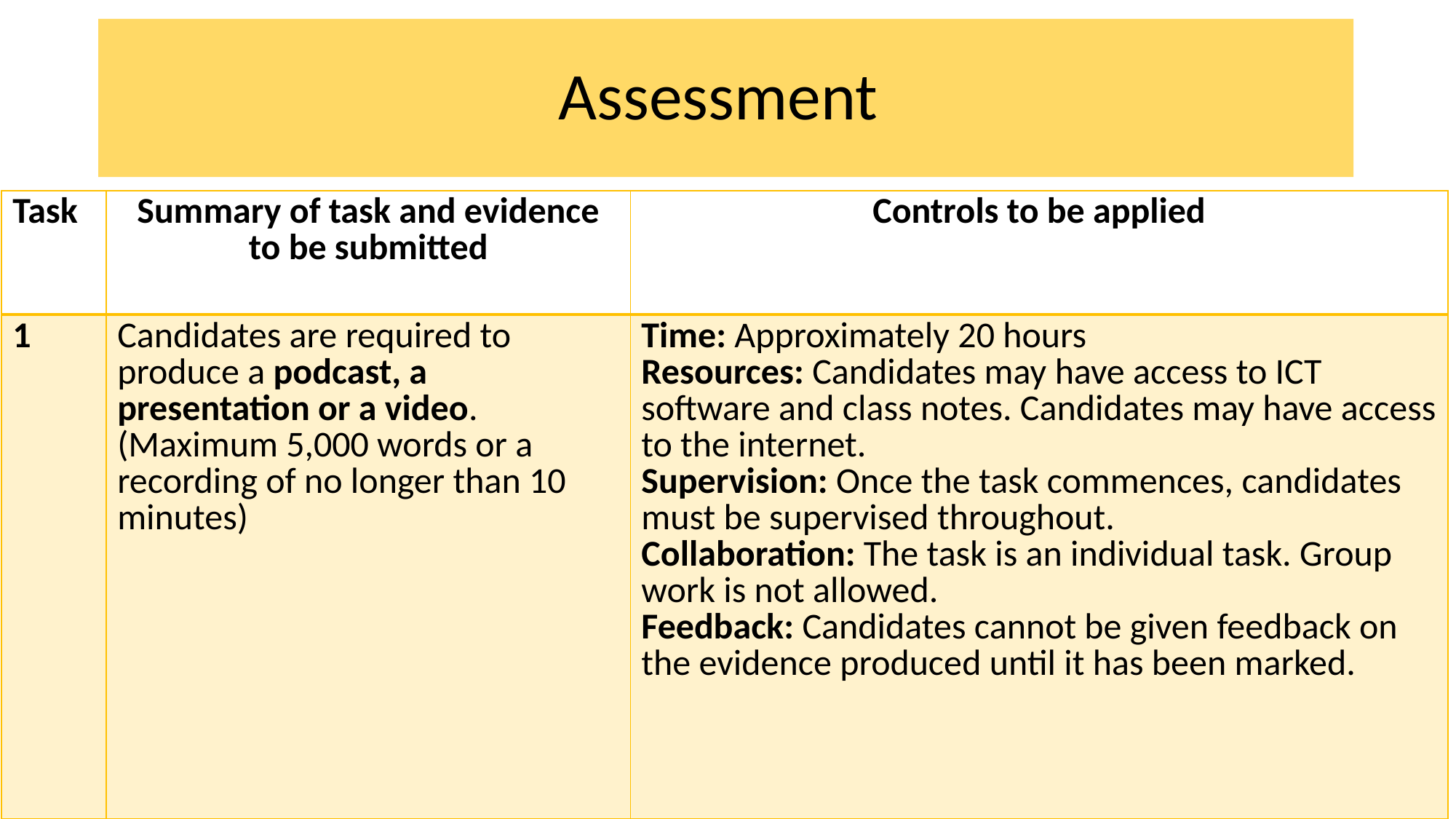

# Assessment
| Task | Summary of task and evidence to be submitted | Controls to be applied |
| --- | --- | --- |
| 1 | Candidates are required to produce a podcast, a presentation or a video.(Maximum 5,000 words or a recording of no longer than 10 minutes) | Time: Approximately 20 hours Resources: Candidates may have access to ICT software and class notes. Candidates may have access to the internet. Supervision: Once the task commences, candidates must be supervised throughout. Collaboration: The task is an individual task. Group work is not allowed. Feedback: Candidates cannot be given feedback on the evidence produced until it has been marked. |